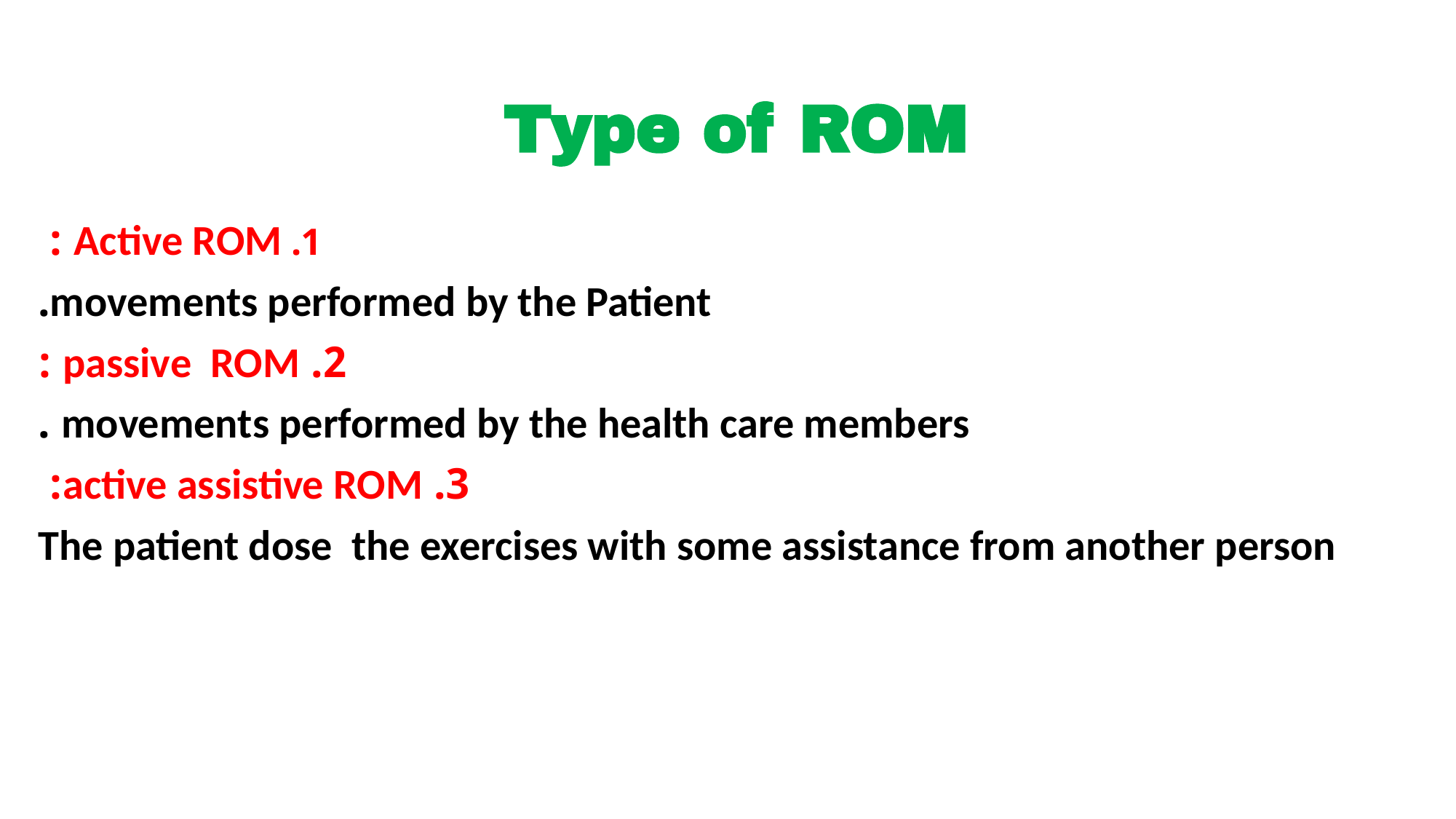

# Type of ROM
1. Active ROM :
 movements performed by the Patient.
2. passive  ROM :
 movements performed by the health care members .
3. active assistive ROM:
The patient dose  the exercises with some assistance from another person